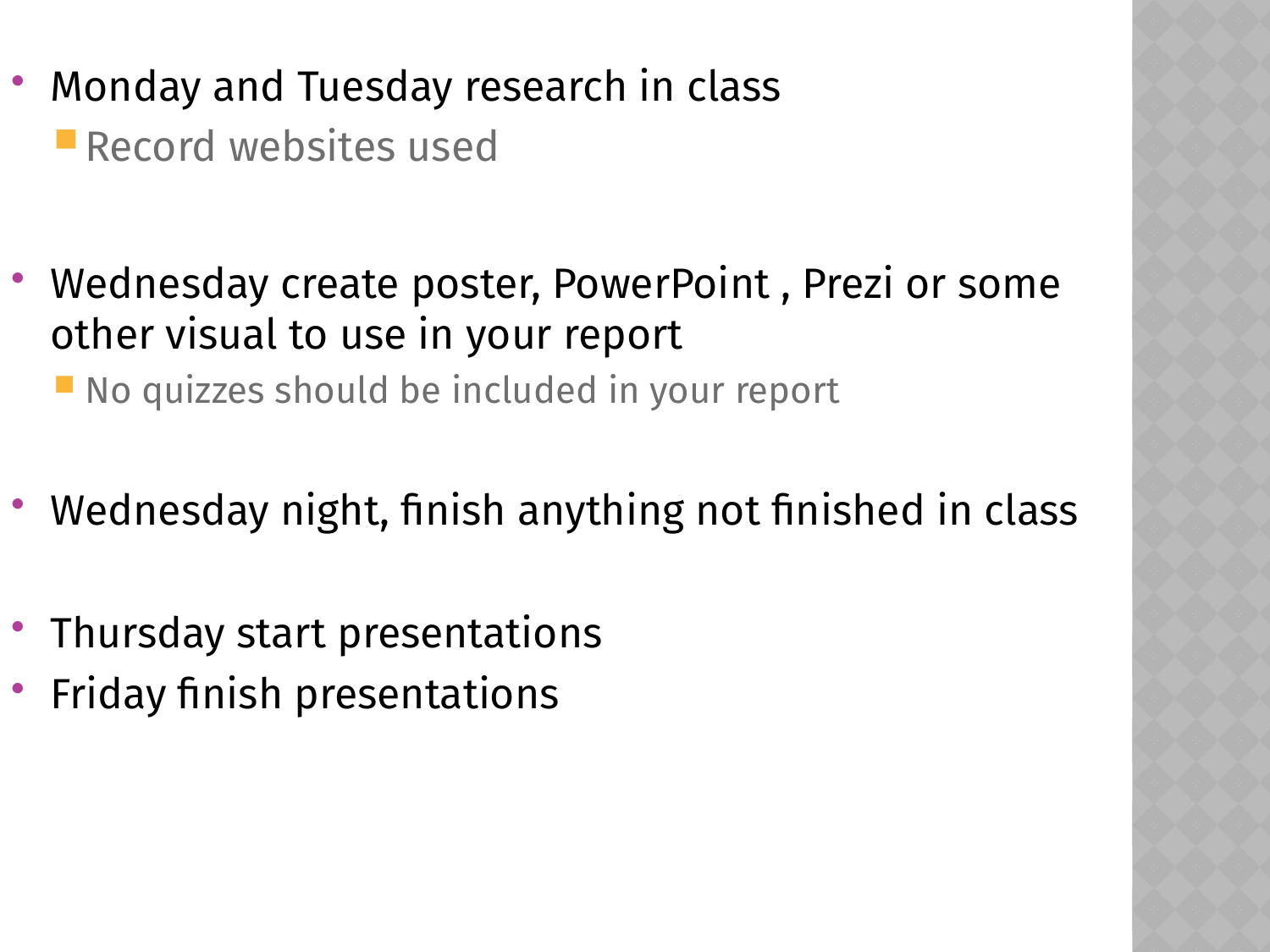

Monday and Tuesday research in class
Record websites used

Wednesday create poster, PowerPoint , Prezi or some other visual to use in your report
No quizzes should be included in your report

Wednesday night, finish anything not finished in class

Thursday start presentations
Friday finish presentations